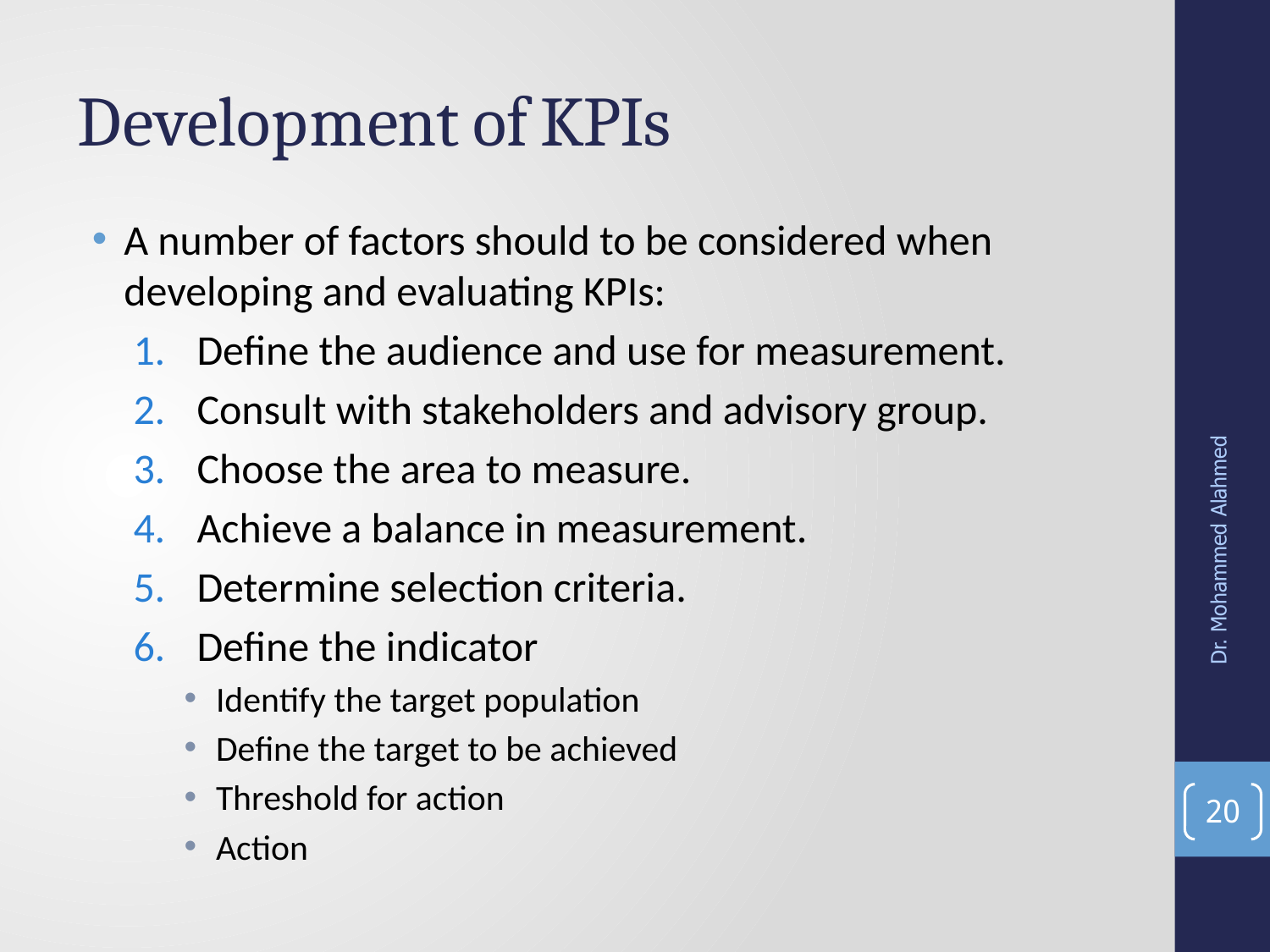

# Development of KPIs
A number of factors should to be considered when developing and evaluating KPIs:
Define the audience and use for measurement.
Consult with stakeholders and advisory group.
Choose the area to measure.
Achieve a balance in measurement.
Determine selection criteria.
Define the indicator
Identify the target population
Define the target to be achieved
Threshold for action
Action
Dr. Mohammed Alahmed
20